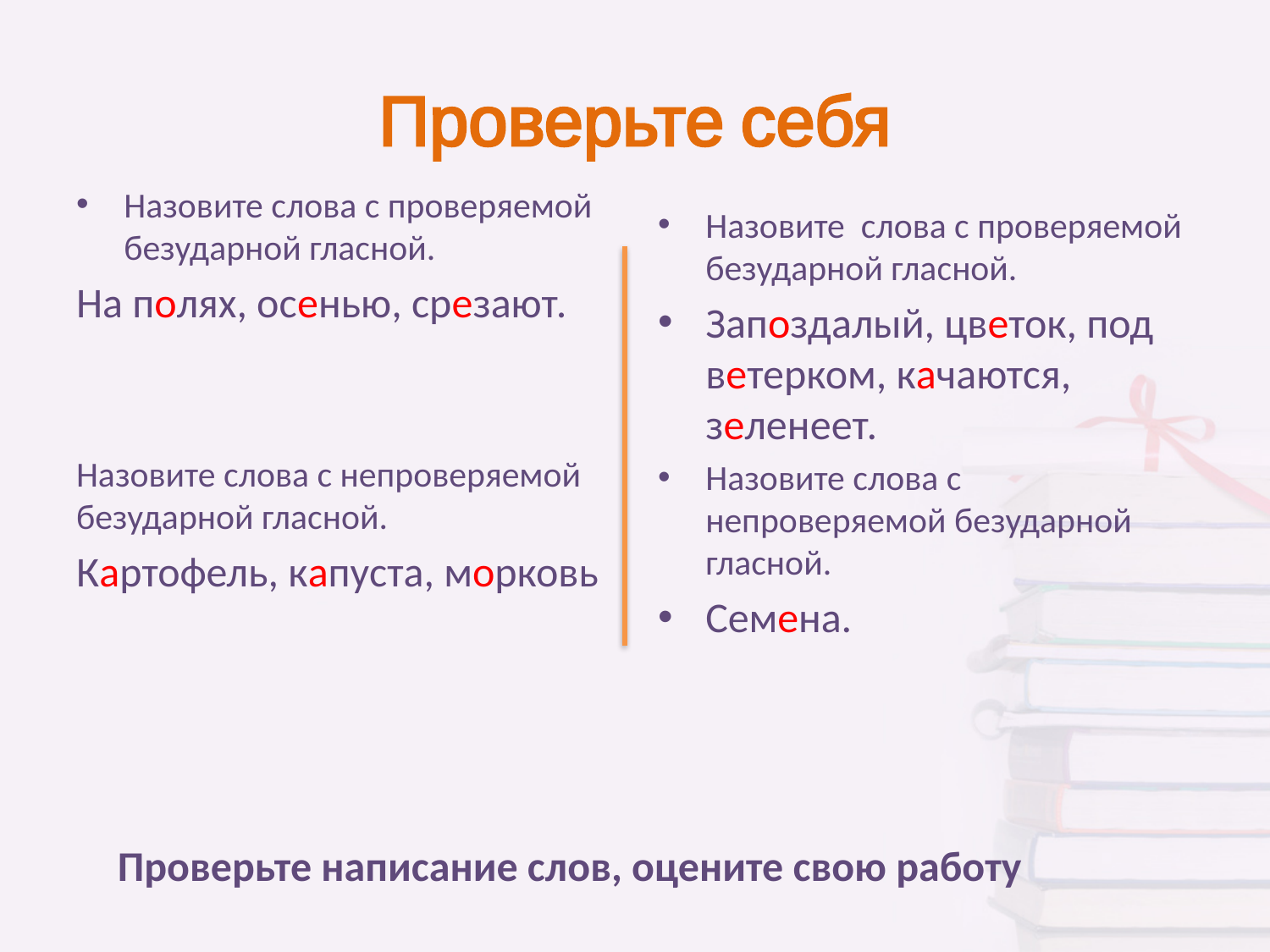

# Проверьте себя
Назовите слова с проверяемой безударной гласной.
На полях, осенью, срезают.

Назовите слова с непроверяемой безударной гласной.
Картофель, капуста, морковь

Назовите  слова с проверяемой безударной гласной.
Запоздалый, цветок, под ветерком, качаются, зеленеет.
Назовите слова с непроверяемой безударной гласной.
Семена.

Проверьте написание слов, оцените свою работу